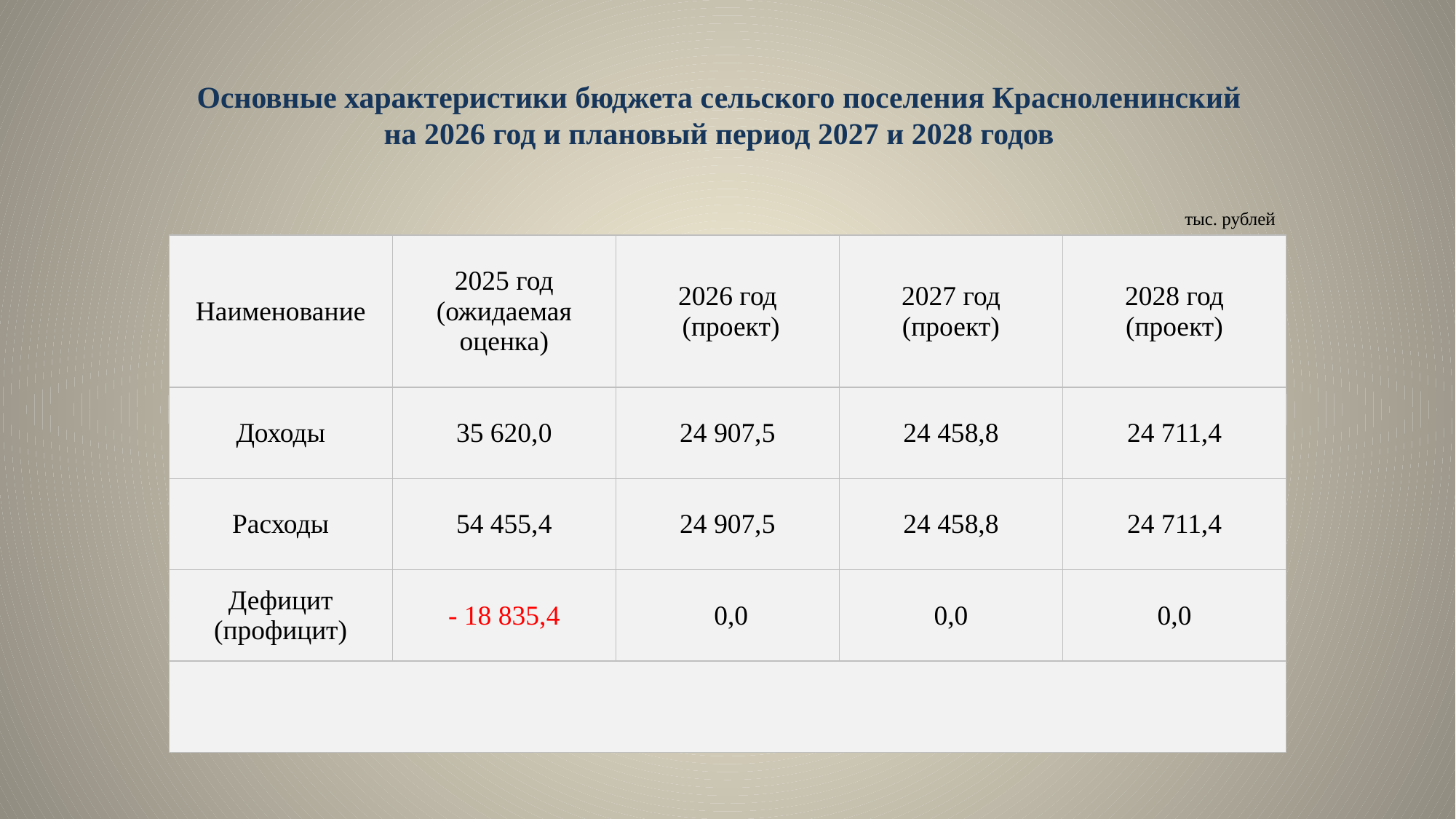

# Основные характеристики бюджета сельского поселения Красноленинский на 2026 год и плановый период 2027 и 2028 годов
тыс. рублей
| Наименование | 2025 год (ожидаемая оценка) | 2026 год (проект) | 2027 год (проект) | 2028 год (проект) |
| --- | --- | --- | --- | --- |
| Доходы | 35 620,0 | 24 907,5 | 24 458,8 | 24 711,4 |
| Расходы | 54 455,4 | 24 907,5 | 24 458,8 | 24 711,4 |
| Дефицит (профицит) | - 18 835,4 | 0,0 | 0,0 | 0,0 |
|  |  |  |  |  |